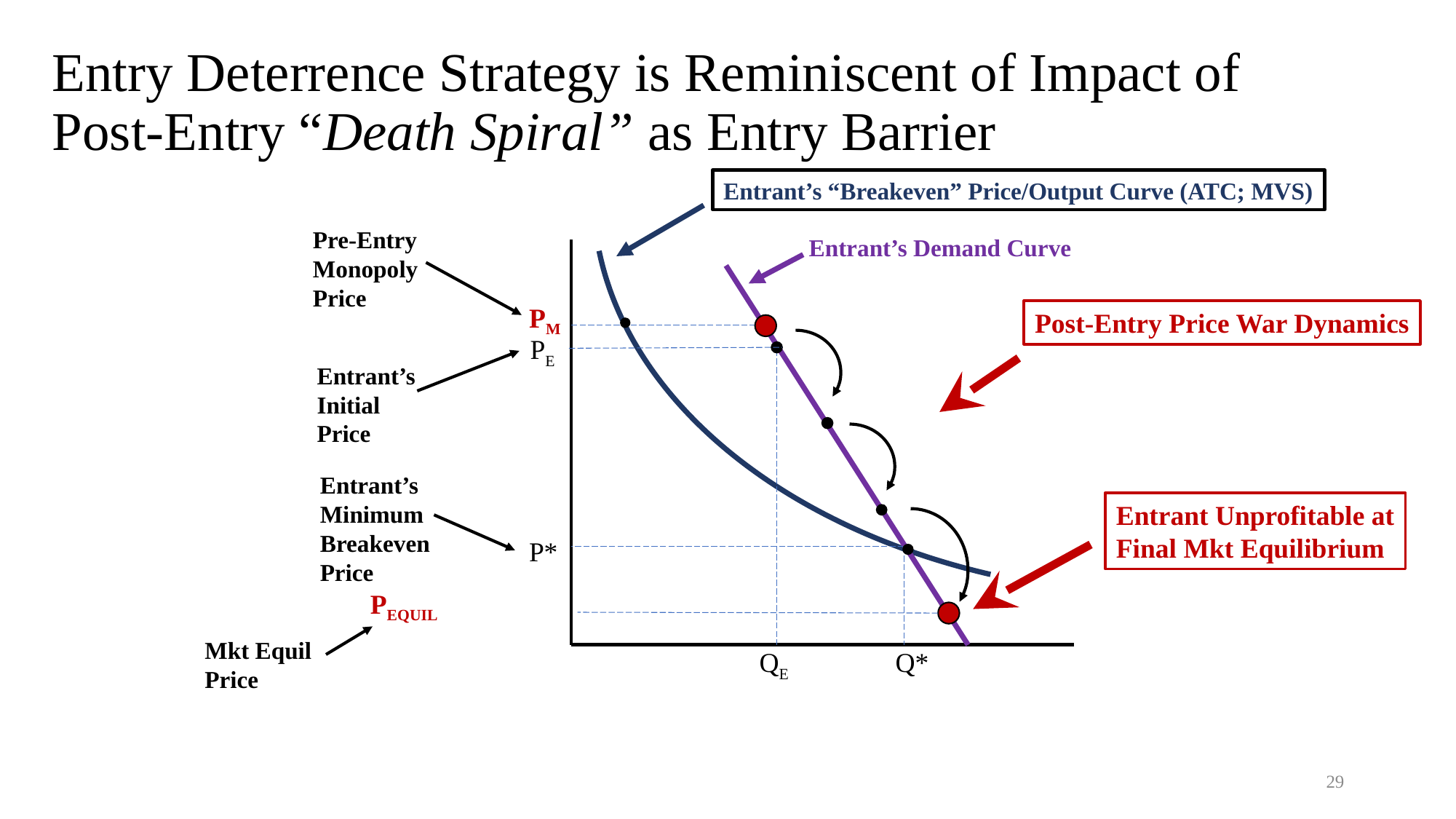

Entrant’s “Breakeven” Price/Output Curve (ATC; MVS)
Entrant’s Demand Curve
PM
Post-Entry Price War Dynamics

P*

QE
Q*

Pre-Entry Monopoly Price
PE

Entrant’s Initial Price
Entrant’s Minimum Breakeven Price
Entrant Unprofitable at
Final Mkt Equilibrium
# Entry Deterrence Strategy is Reminiscent of Impact of Post-Entry “Death Spiral” as Entry Barrier
PEQUIL
Mkt Equil Price
29